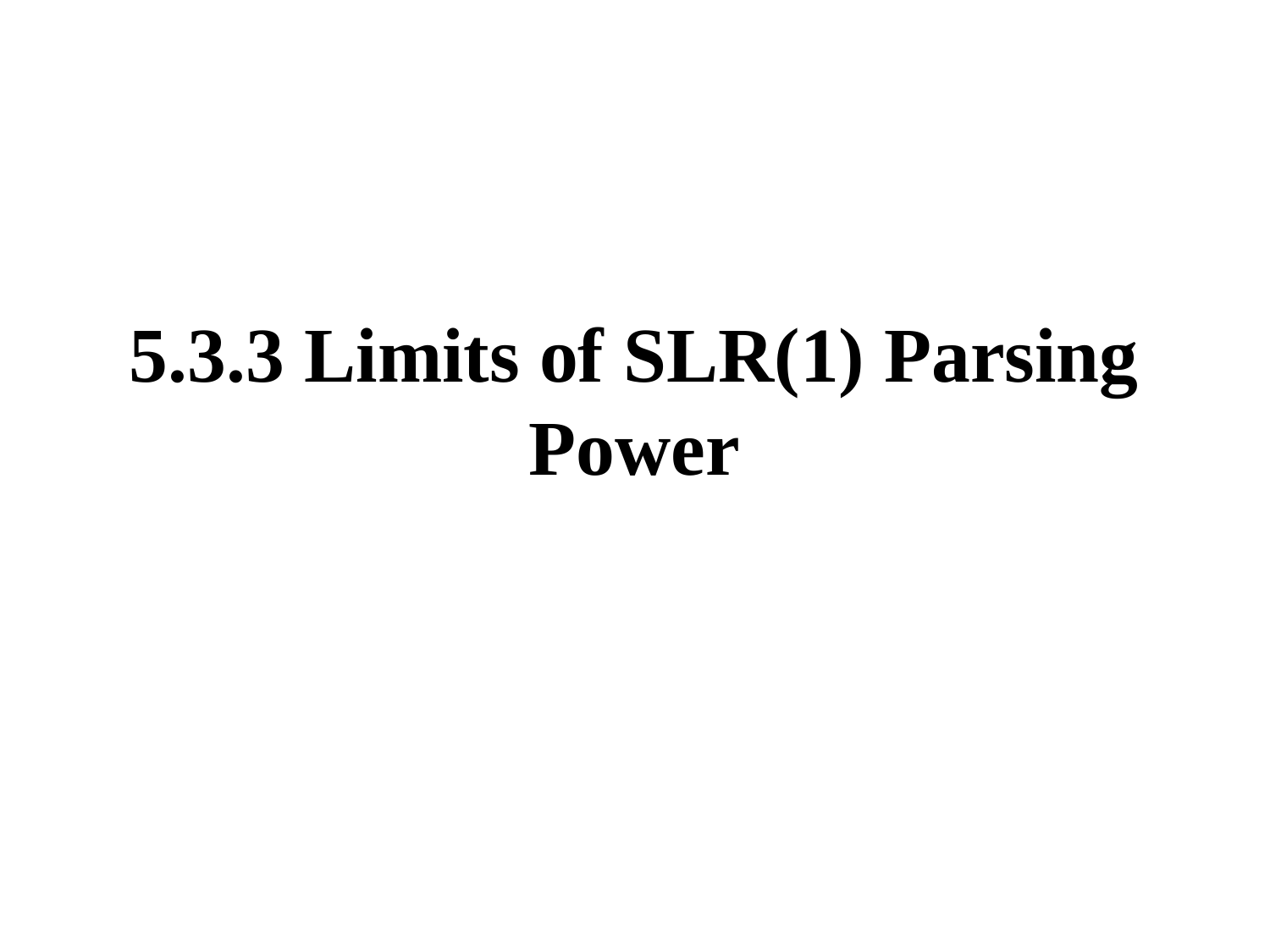

# 5.3.3 Limits of SLR(1) Parsing Power